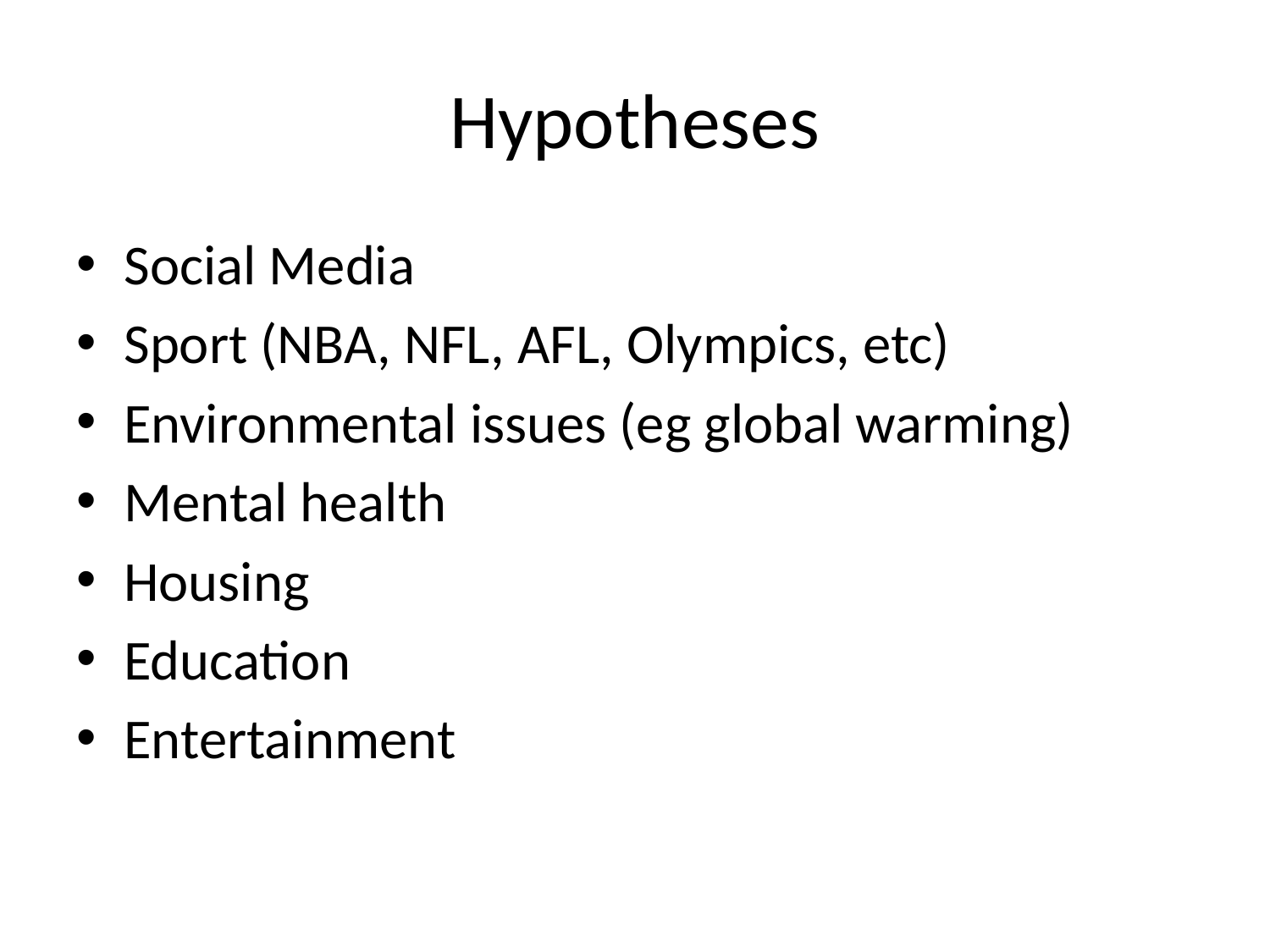

# Hypotheses
Social Media
Sport (NBA, NFL, AFL, Olympics, etc)
Environmental issues (eg global warming)
Mental health
Housing
Education
Entertainment